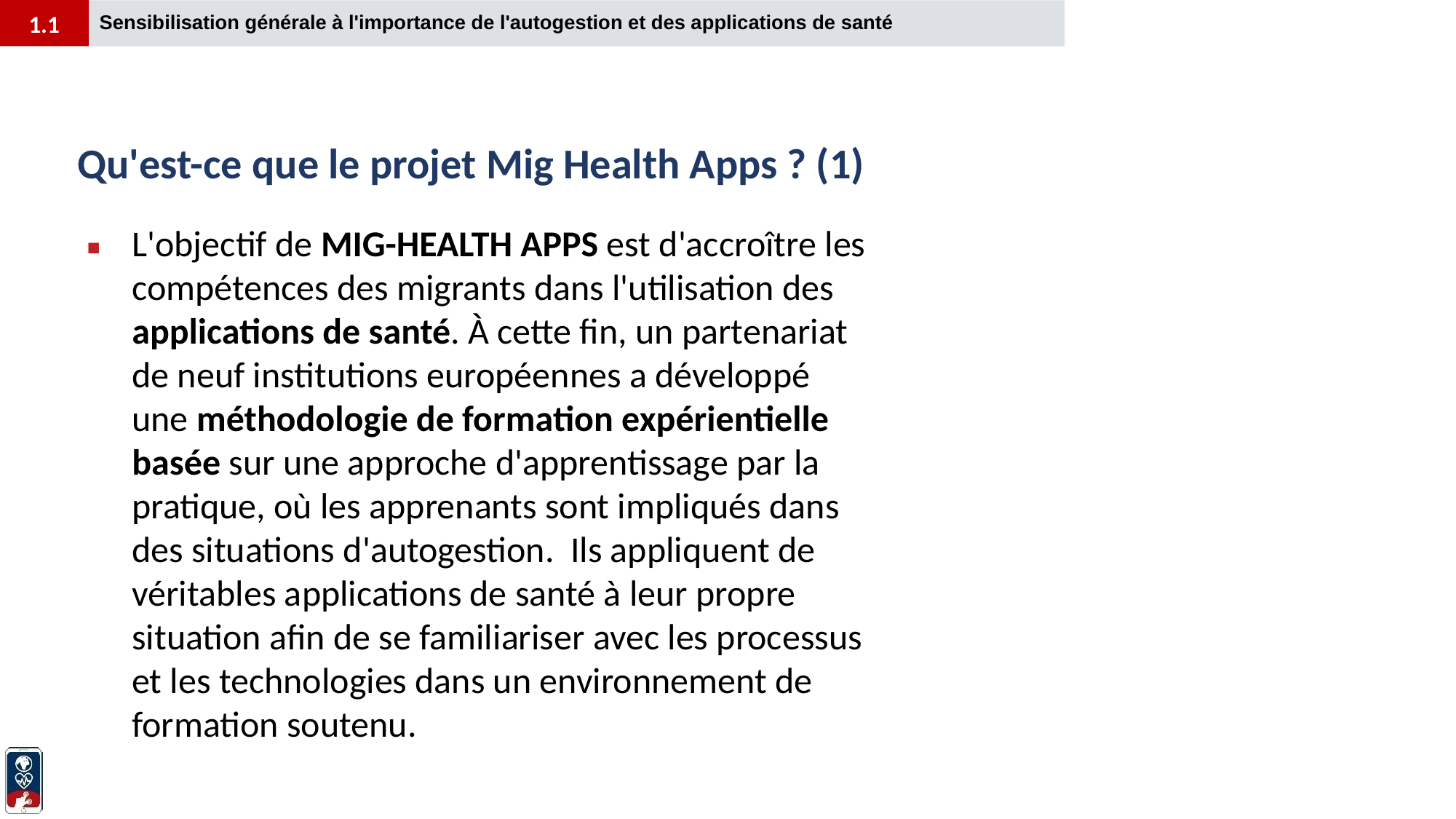

1.1
Sensibilisation générale à l'importance de l'autogestion et des applications de santé
# Qu'est-ce que le projet Mig Health Apps ? (1)
L'objectif de MIG-HEALTH APPS est d'accroître les compétences des migrants dans l'utilisation des applications de santé. À cette fin, un partenariat de neuf institutions européennes a développé une méthodologie de formation expérientielle basée sur une approche d'apprentissage par la pratique, où les apprenants sont impliqués dans des situations d'autogestion.  Ils appliquent de véritables applications de santé à leur propre situation afin de se familiariser avec les processus et les technologies dans un environnement de formation soutenu.